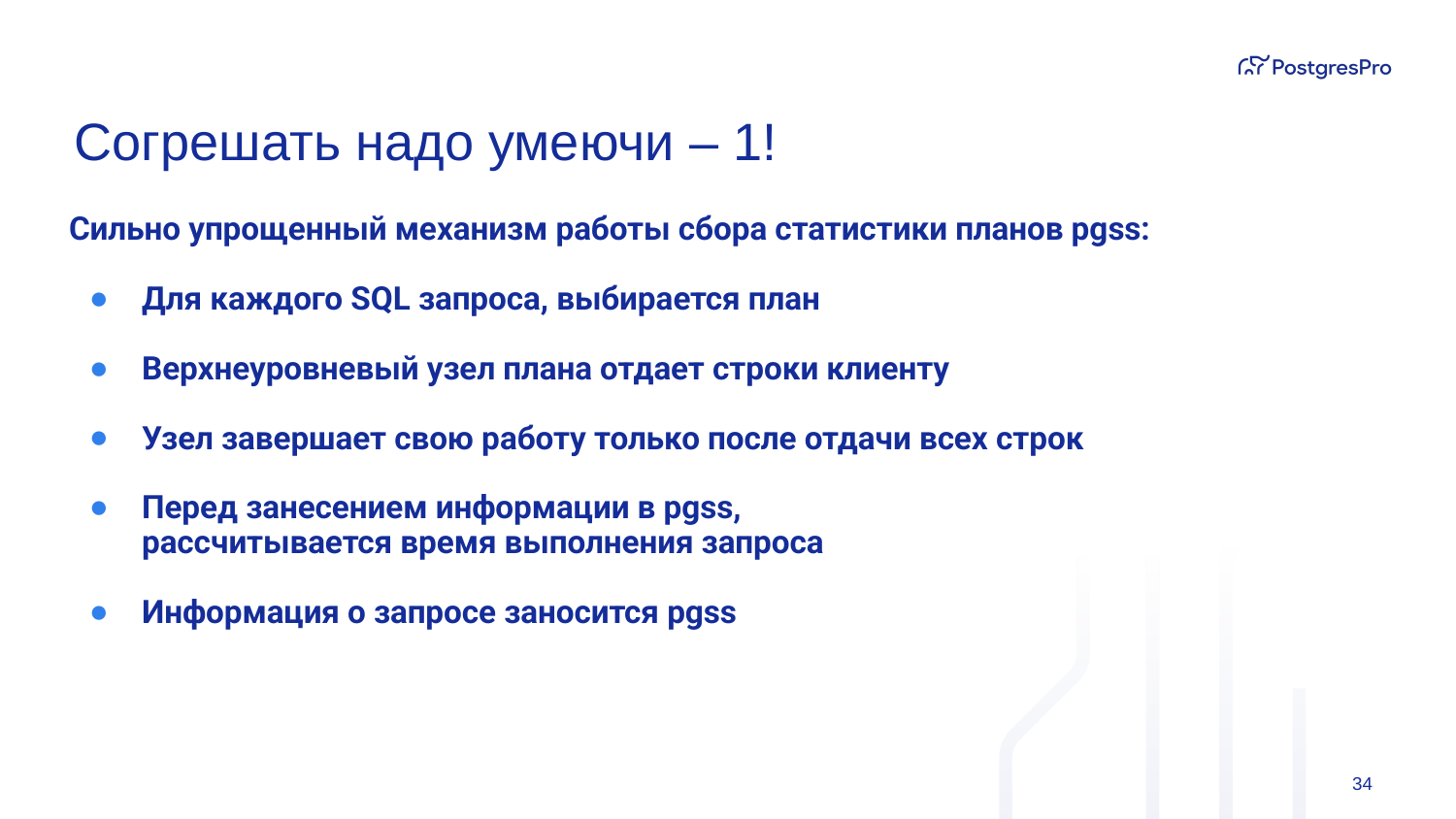

# Согрешать надо умеючи – 1!
Сильно упрощенный механизм работы сбора статистики планов pgss:

Для каждого SQL запроса, выбирается план
Верхнеуровневый узел плана отдает строки клиенту
Узел завершает свою работу только после отдачи всех строк
Перед занесением информации в pgss,
рассчитывается время выполнения запроса
Информация о запросе заносится pgss
34